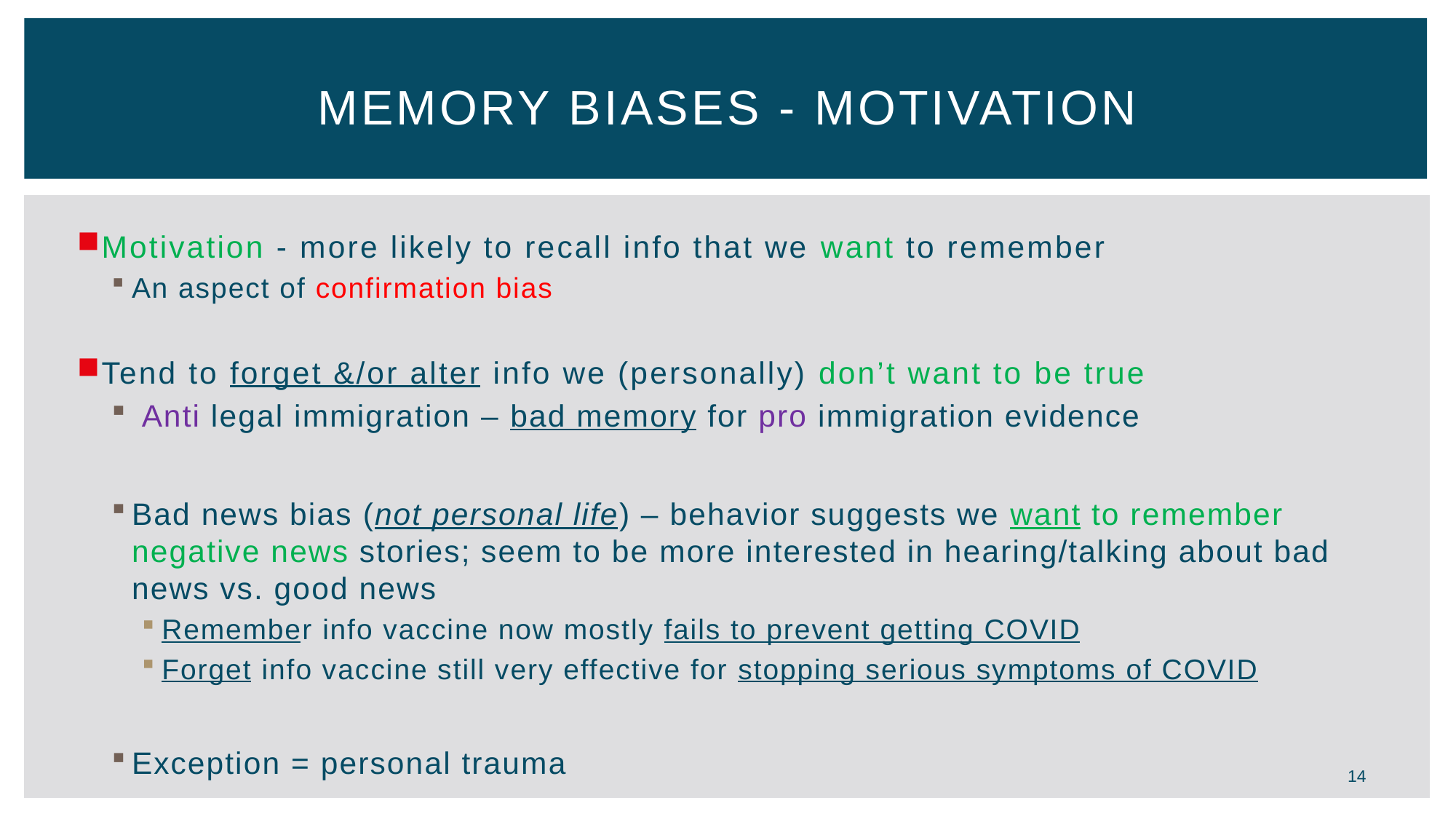

# Memory biases - motivation
Motivation - more likely to recall info that we want to remember
An aspect of confirmation bias

Tend to forget &/or alter info we (personally) don’t want to be true
 Anti legal immigration – bad memory for pro immigration evidence

Bad news bias (not personal life) – behavior suggests we want to remember negative news stories; seem to be more interested in hearing/talking about bad news vs. good news
Remember info vaccine now mostly fails to prevent getting COVID
Forget info vaccine still very effective for stopping serious symptoms of COVID

Exception = personal trauma

14